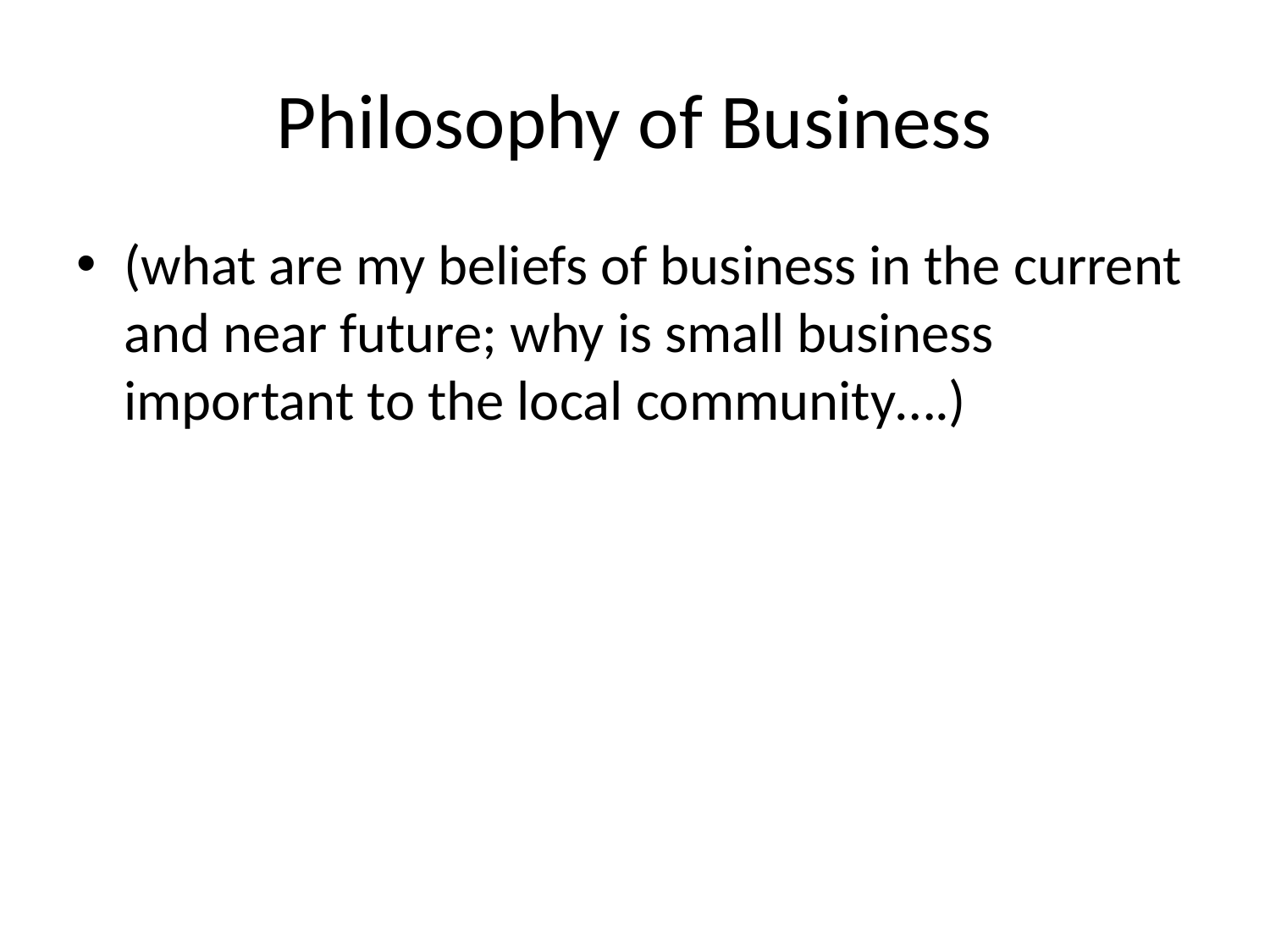

# Philosophy of Business
(what are my beliefs of business in the current and near future; why is small business important to the local community….)